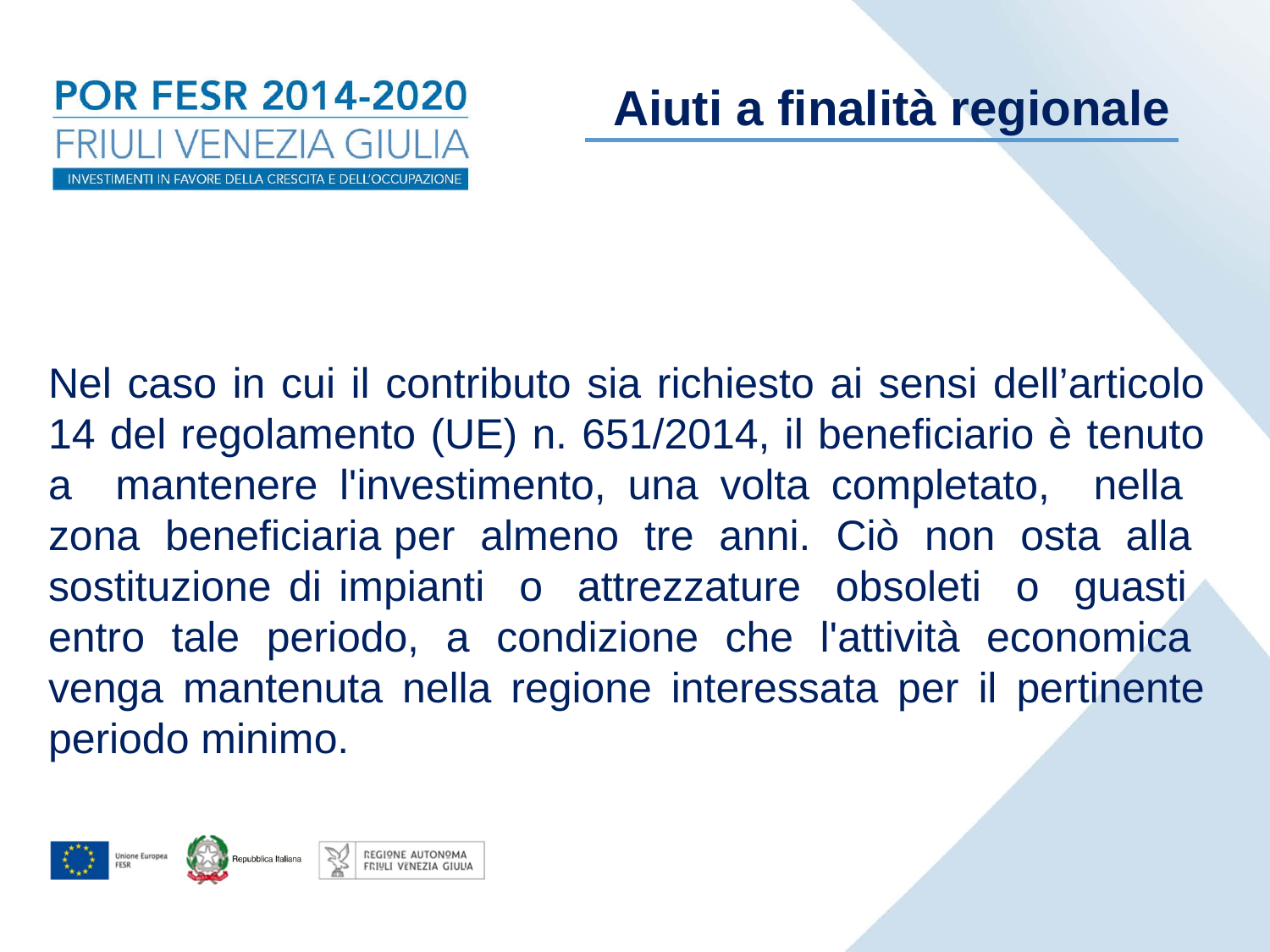

# Aiuti a finalità regionale
Nel caso in cui il contributo sia richiesto ai sensi dell’articolo 14 del regolamento (UE) n. 651/2014, il beneficiario è tenuto a  mantenere l'investimento, una volta completato,  nella  zona  beneficiaria per  almeno  tre  anni.  Ciò  non  osta  alla  sostituzione di impianti  o  attrezzature  obsoleti  o  guasti  entro  tale  periodo,  a  condizione  che  l'attività  economica  venga mantenuta nella regione interessata per il pertinente periodo minimo.